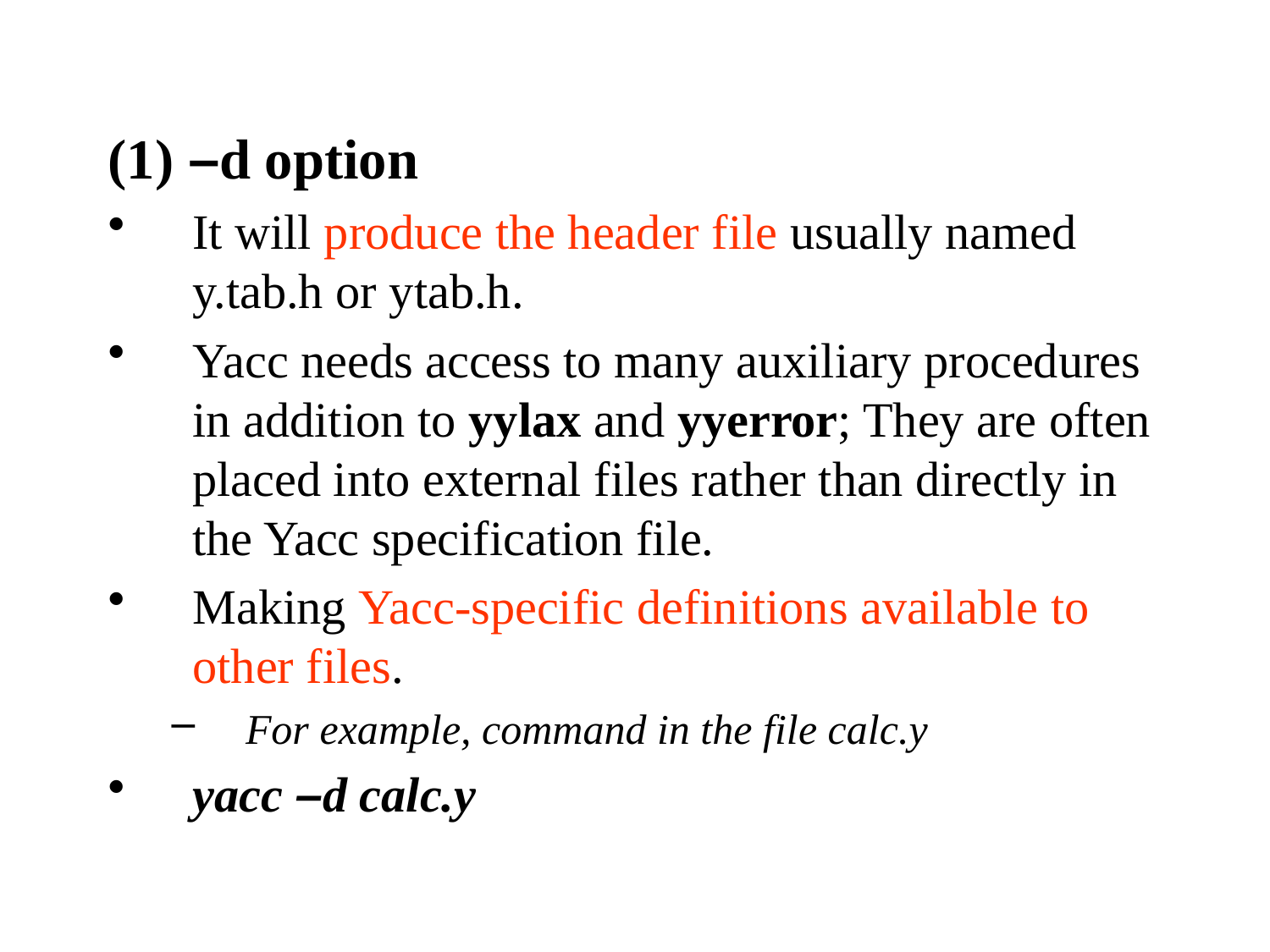

(1) –d option
It will produce the header file usually named y.tab.h or ytab.h.
Yacc needs access to many auxiliary procedures in addition to yylax and yyerror; They are often placed into external files rather than directly in the Yacc specification file.
Making Yacc-specific definitions available to other files.
For example, command in the file calc.y
yacc –d calc.y